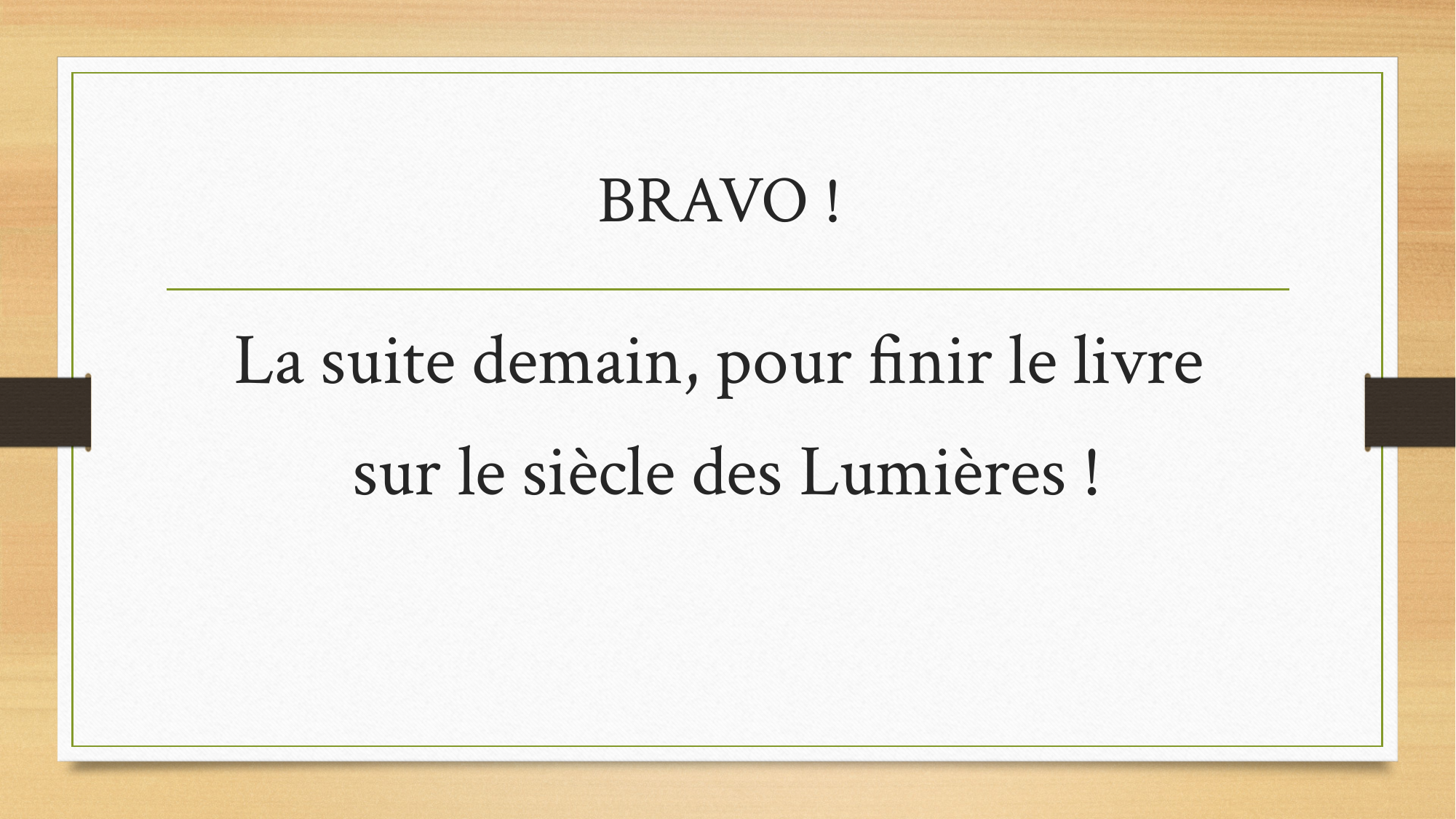

# BRAVO !
La suite demain, pour finir le livre
sur le siècle des Lumières !